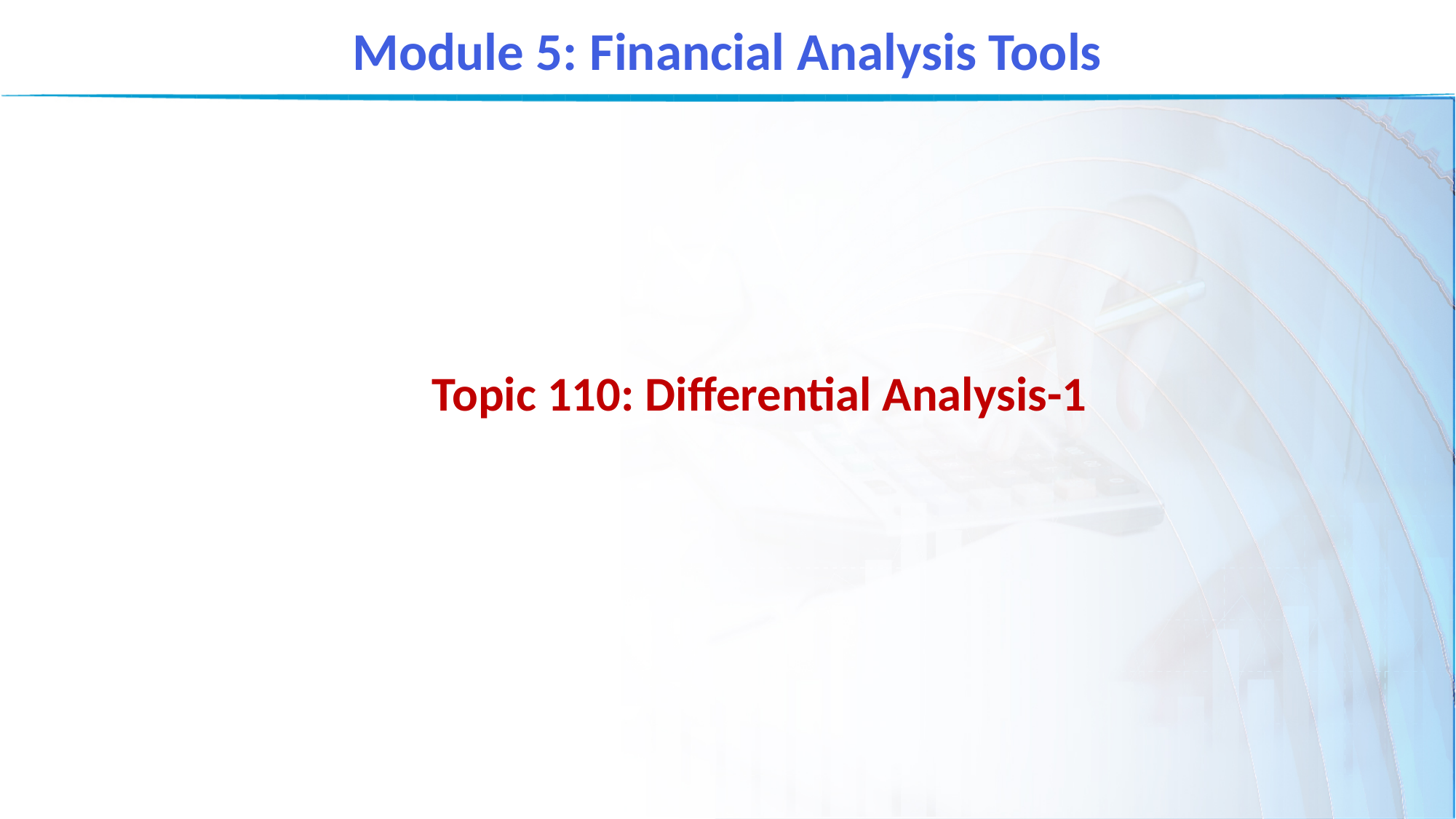

Module 5: Financial Analysis Tools
Topic 110: Differential Analysis-1